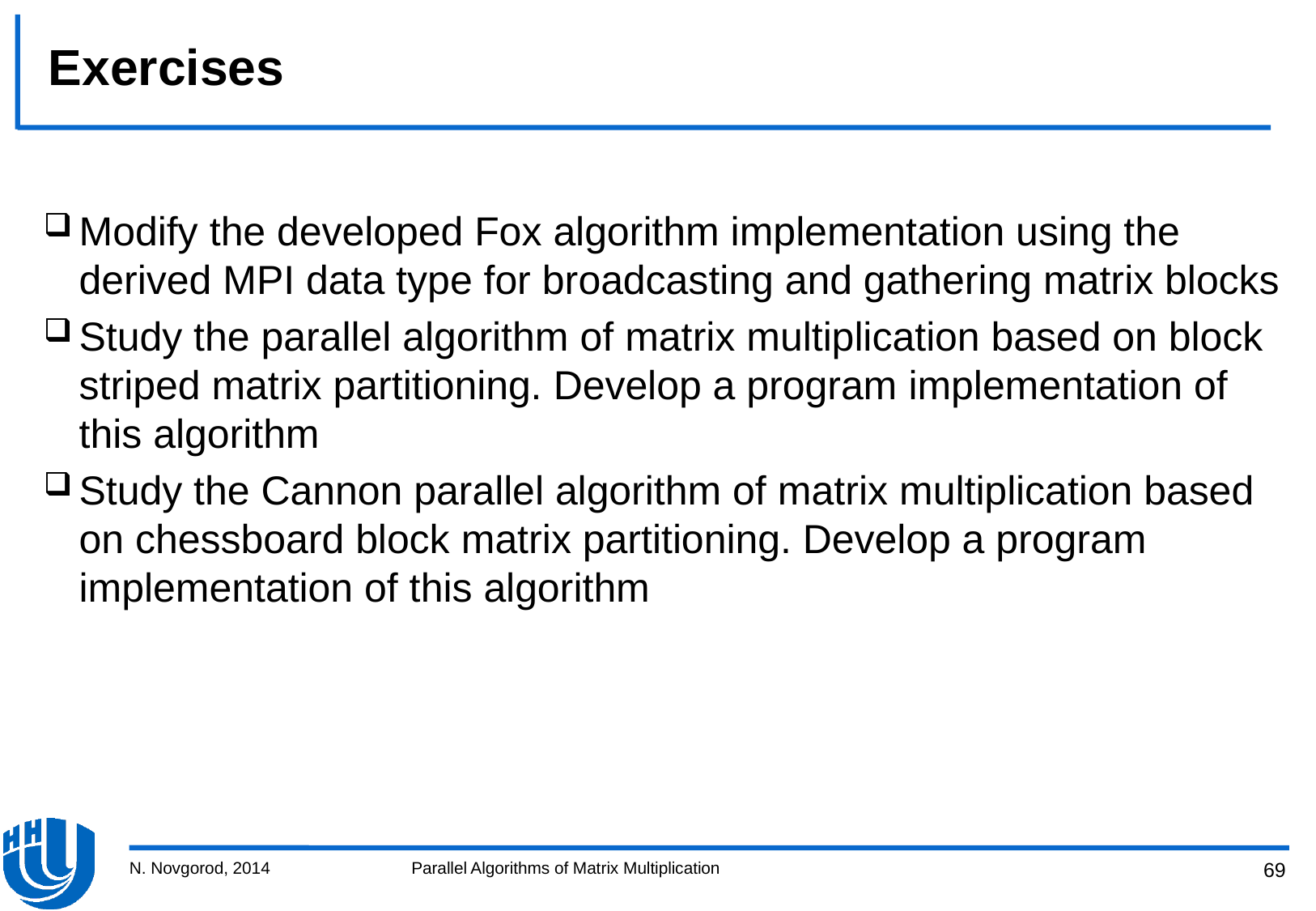

# Exercises

Modify the developed Fox algorithm implementation using the derived MPI data type for broadcasting and gathering matrix blocks
Study the parallel algorithm of matrix multiplication based on block striped matrix partitioning. Develop a program implementation of this algorithm
Study the Cannon parallel algorithm of matrix multiplication based on chessboard block matrix partitioning. Develop a program implementation of this algorithm
N. Novgorod, 2014
Parallel Algorithms of Matrix Multiplication
69